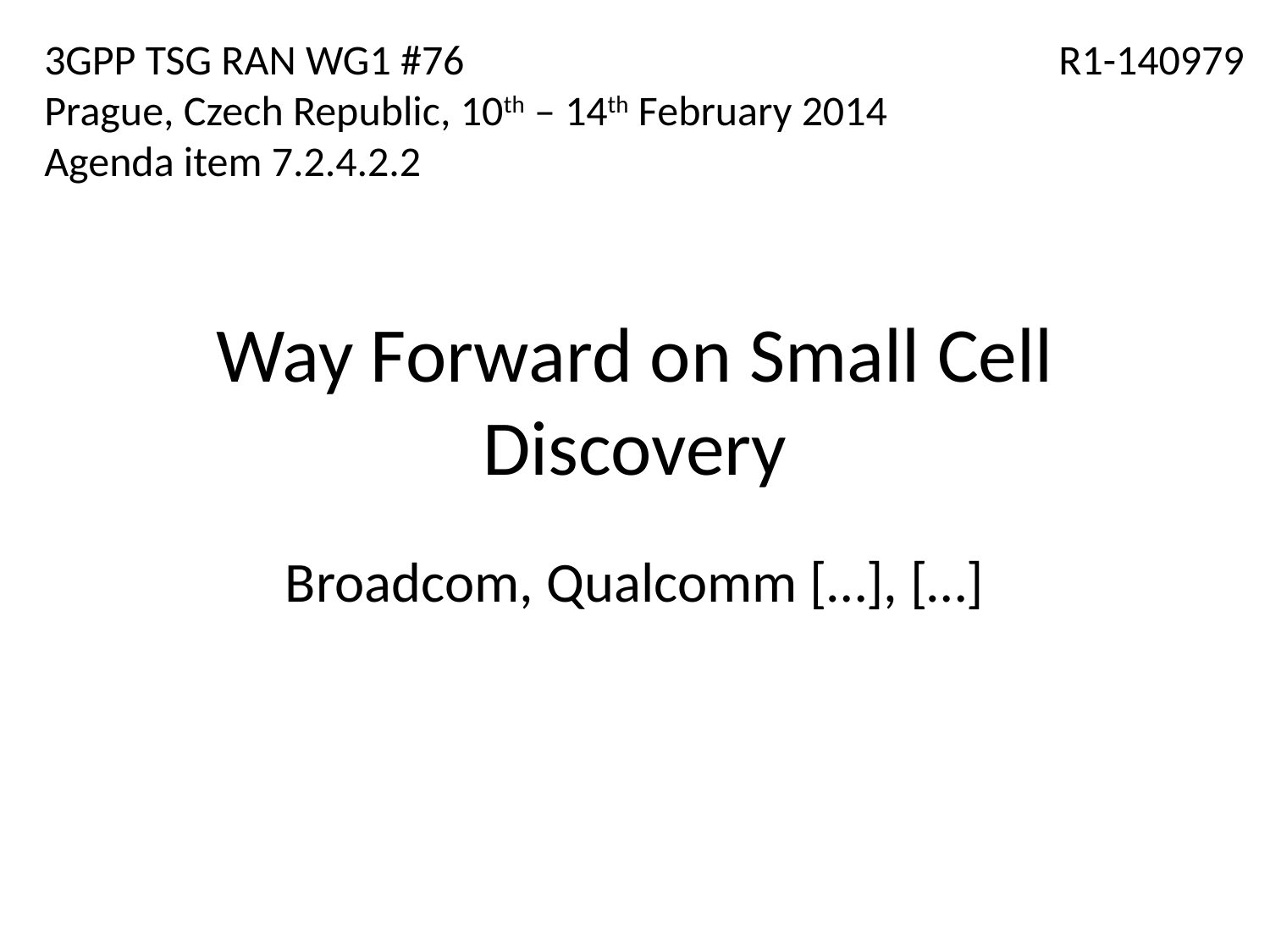

3GPP TSG RAN WG1 #76
Prague, Czech Republic, 10th – 14th February 2014
Agenda item 7.2.4.2.2
R1-140979
# Way Forward on Small Cell Discovery
Broadcom, Qualcomm […], […]